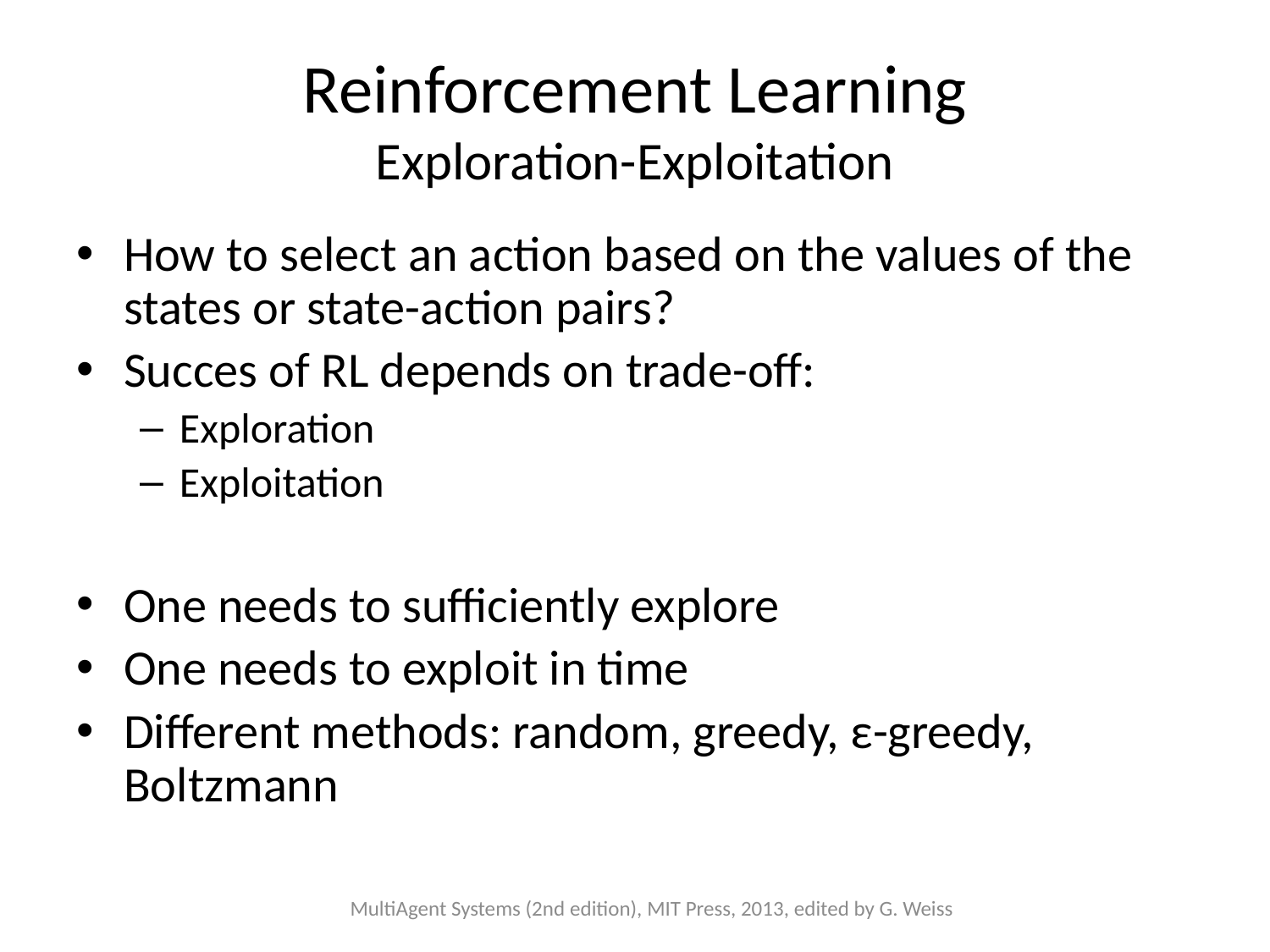

# Reinforcement Learning Exploration-Exploitation
How to select an action based on the values of the states or state-action pairs?
Succes of RL depends on trade-off:
Exploration
Exploitation

One needs to sufficiently explore
One needs to exploit in time
Different methods: random, greedy, ε-greedy, Boltzmann
MultiAgent Systems (2nd edition), MIT Press, 2013, edited by G. Weiss